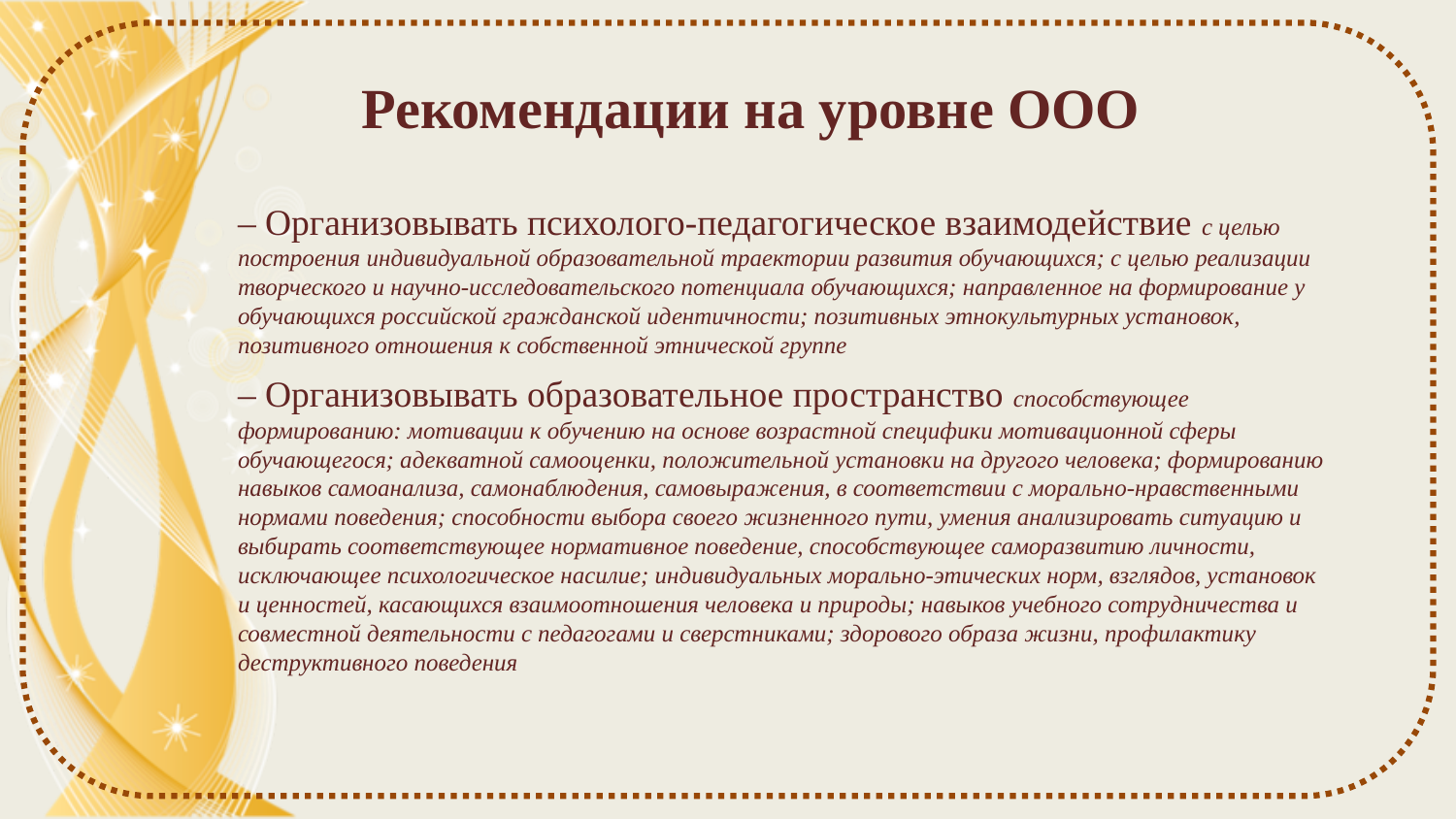

# Рекомендации на уровне ООО
– Организовывать психолого-педагогическое взаимодействие с целью построения индивидуальной образовательной траектории развития обучающихся; с целью реализации творческого и научно-исследовательского потенциала обучающихся; направленное на формирование у обучающихся российской гражданской идентичности; позитивных этнокультурных установок, позитивного отношения к собственной этнической группе
– Организовывать образовательное пространство способствующее формированию: мотивации к обучению на основе возрастной специфики мотивационной сферы обучающегося; адекватной самооценки, положительной установки на другого человека; формированию навыков самоанализа, самонаблюдения, самовыражения, в соответствии с морально-нравственными нормами поведения; способности выбора своего жизненного пути, умения анализировать ситуацию и выбирать соответствующее нормативное поведение, способствующее саморазвитию личности, исключающее психологическое насилие; индивидуальных морально-этических норм, взглядов, установок и ценностей, касающихся взаимоотношения человека и природы; навыков учебного сотрудничества и совместной деятельности с педагогами и сверстниками; здорового образа жизни, профилактику деструктивного поведения